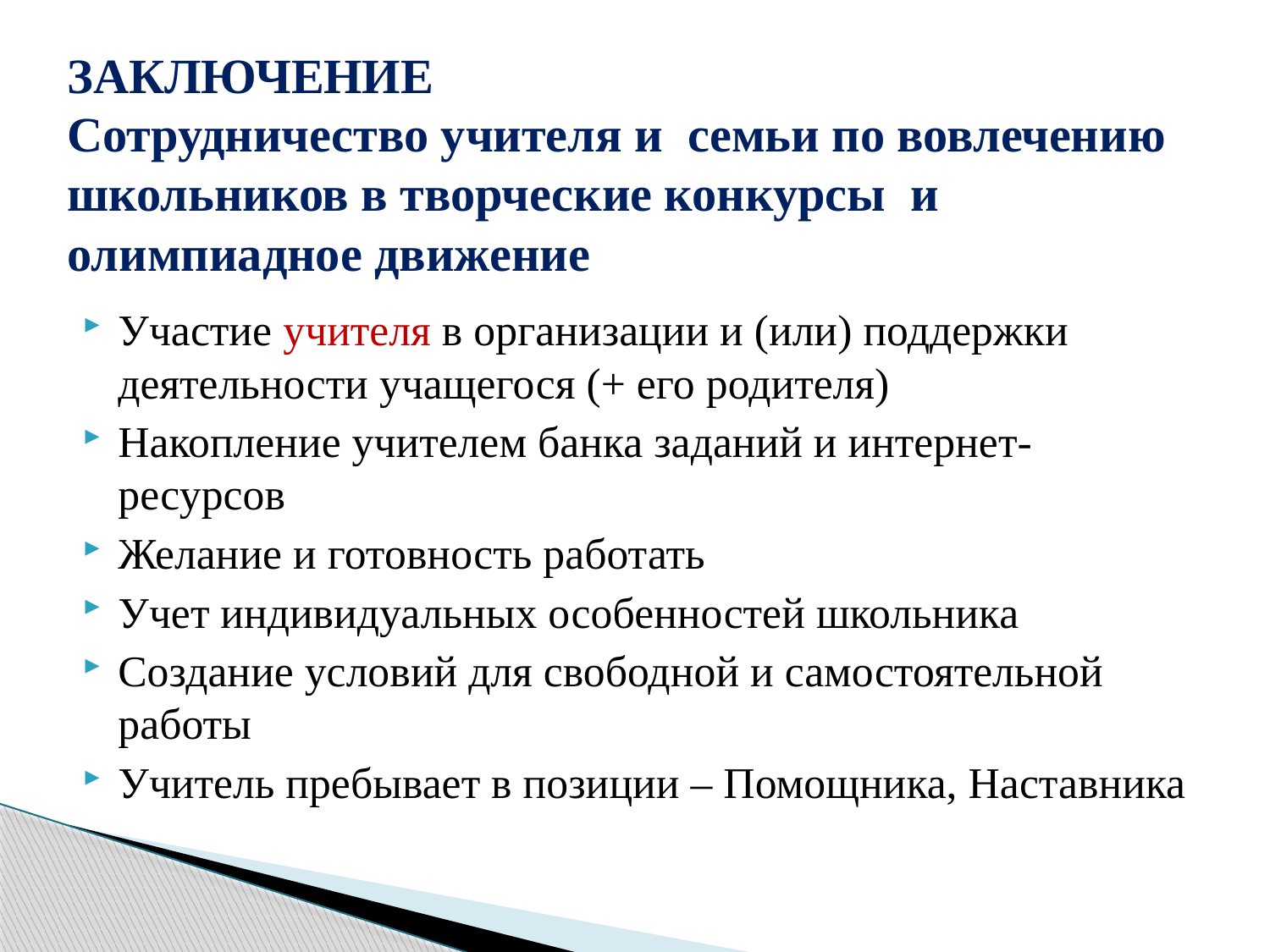

# ЗАКЛЮЧЕНИЕ Сотрудничество учителя и  семьи по вовлечению школьников в творческие конкурсы  и олимпиадное движение
Участие учителя в организации и (или) поддержки деятельности учащегося (+ его родителя)
Накопление учителем банка заданий и интернет-ресурсов
Желание и готовность работать
Учет индивидуальных особенностей школьника
Создание условий для свободной и самостоятельной работы
Учитель пребывает в позиции – Помощника, Наставника